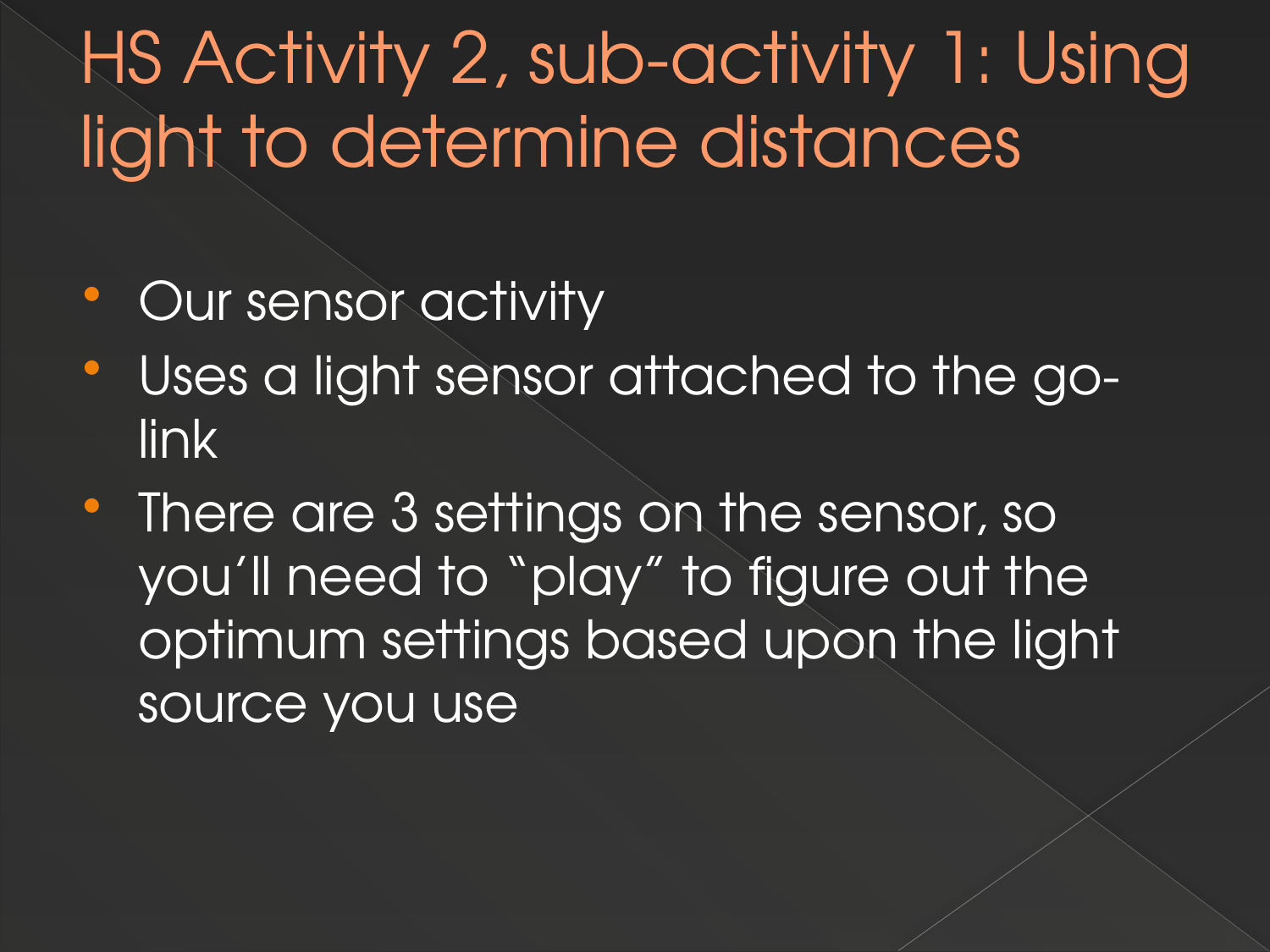

# HS Activity 2, sub-activity 1: Using light to determine distances
Our sensor activity
Uses a light sensor attached to the go-link
There are 3 settings on the sensor, so you’ll need to “play” to figure out the optimum settings based upon the light source you use